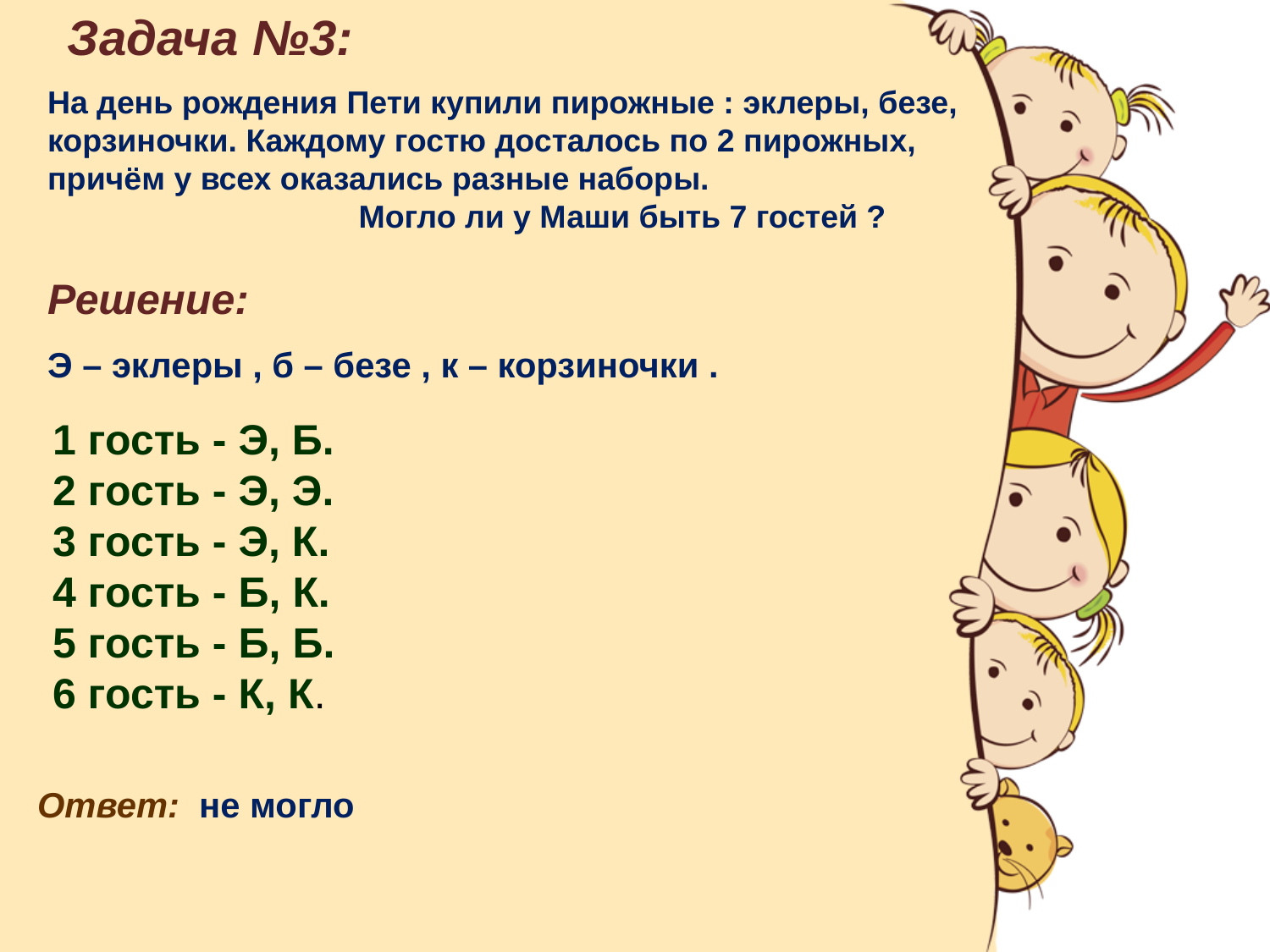

Задача №3:
На день рождения Пети купили пирожные : эклеры, безе, корзиночки. Каждому гостю досталось по 2 пирожных, причём у всех оказались разные наборы.                                                                 Могло ли у Маши быть 7 гостей ?
Решение:
Э – эклеры , б – безе , к – корзиночки .
1 гость - Э, Б.
2 гость - Э, Э.
3 гость - Э, К.
4 гость - Б, К.
5 гость - Б, Б.
6 гость - К, К.
Ответ:  не могло